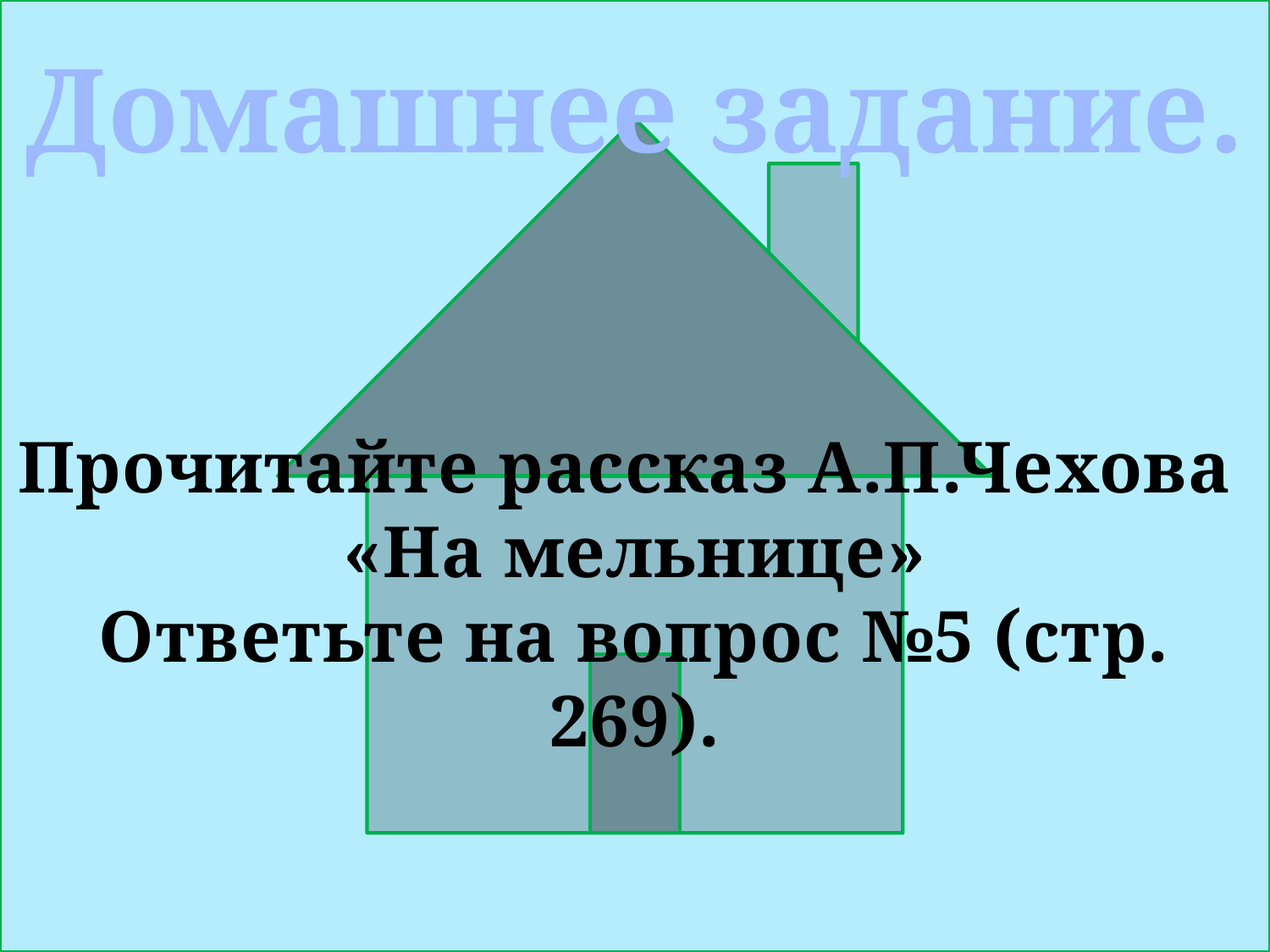

Домашнее задание.
Прочитайте рассказ А.П.Чехова  «На мельнице»
Ответьте на вопрос №5 (стр. 269).